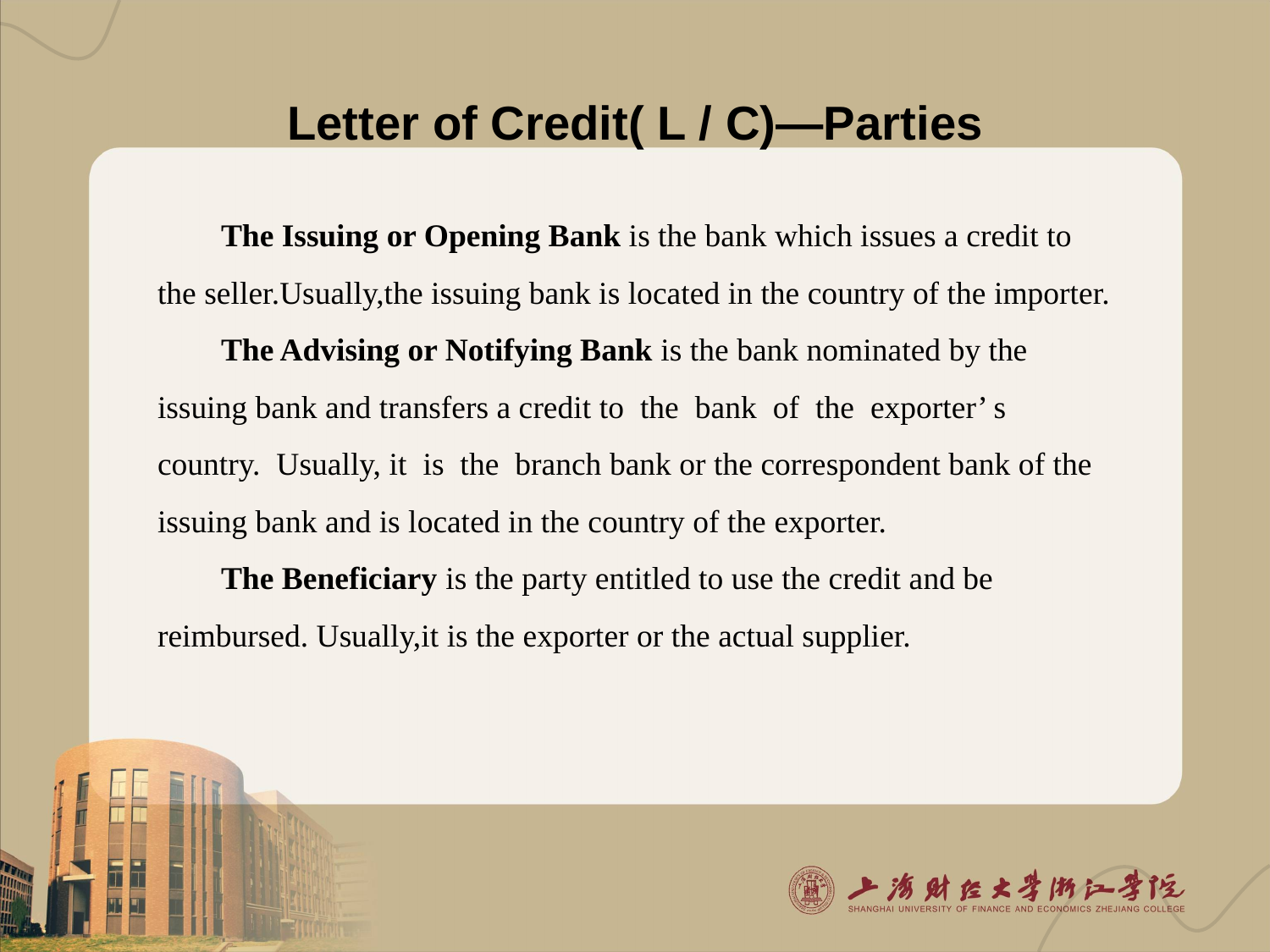

# Letter of Credit( L / C)—Parties
The Issuing or Opening Bank is the bank which issues a credit to the seller.Usually,the issuing bank is located in the country of the importer.
The Advising or Notifying Bank is the bank nominated by the issuing bank and transfers a credit to  the  bank  of  the  exporter’ s  country.  Usually, it  is  the  branch bank or the correspondent bank of the issuing bank and is located in the country of the exporter.
The Beneficiary is the party entitled to use the credit and be reimbursed. Usually,it is the exporter or the actual supplier.